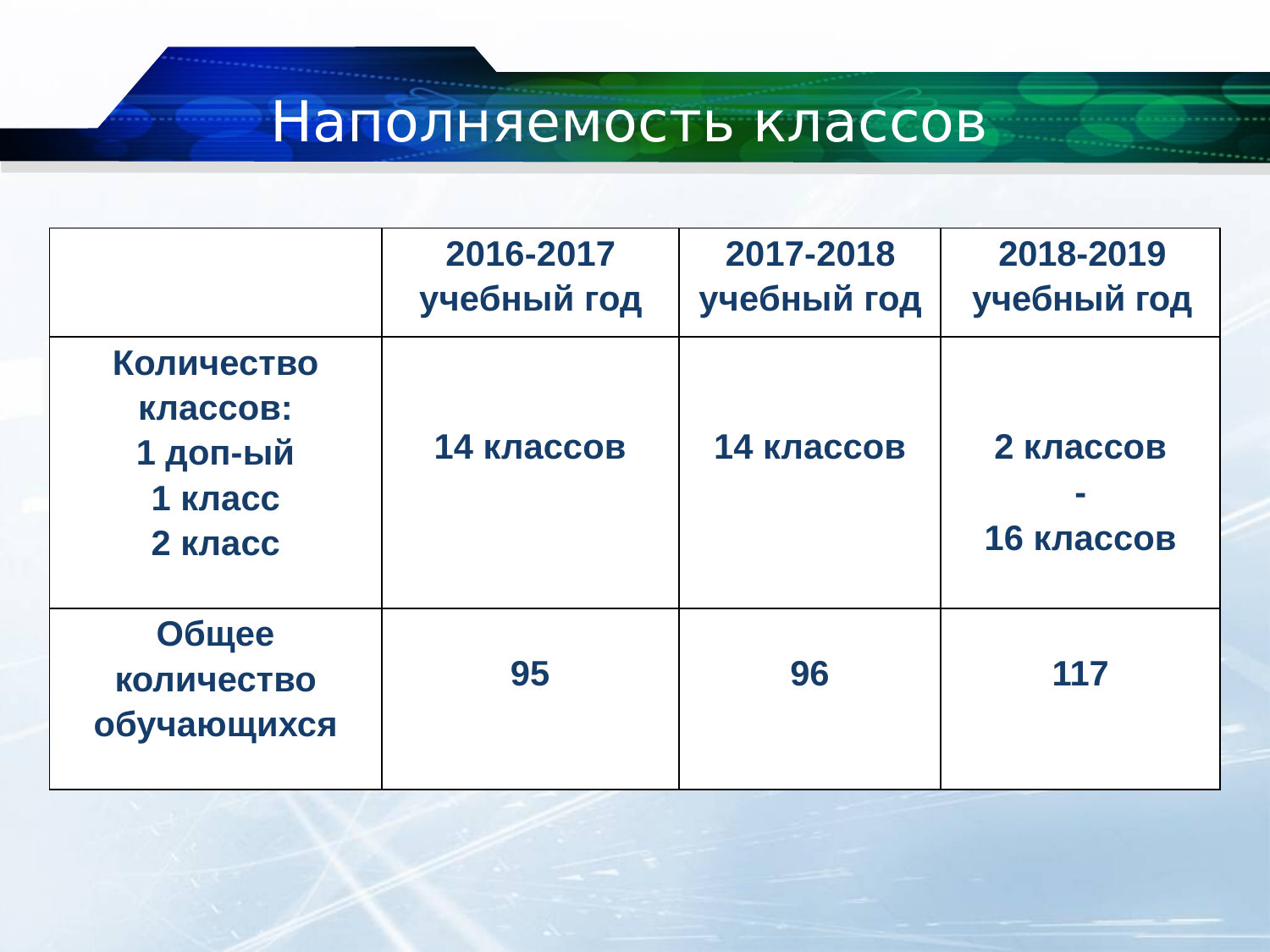

# Наполняемость классов
|  | 2016-2017 учебный год | 2017-2018 учебный год | 2018-2019 учебный год |
| --- | --- | --- | --- |
| Количество классов: 1 доп-ый 1 класс 2 класс | 14 классов | 14 классов | 2 классов - 16 классов |
| Общее количество обучающихся | 95 | 96 | 117 |